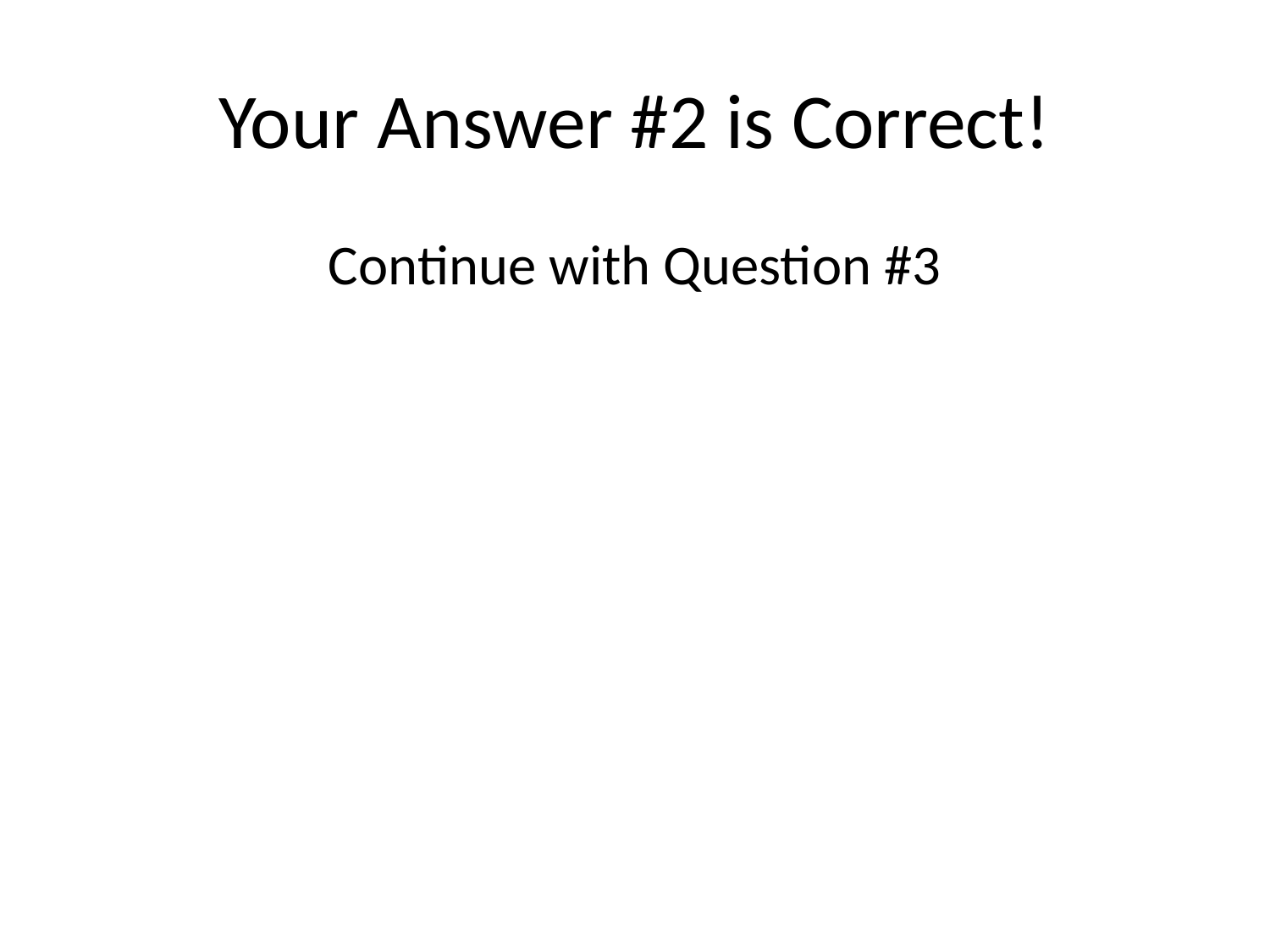

# Your Answer #2 is Correct!
Continue with Question #3